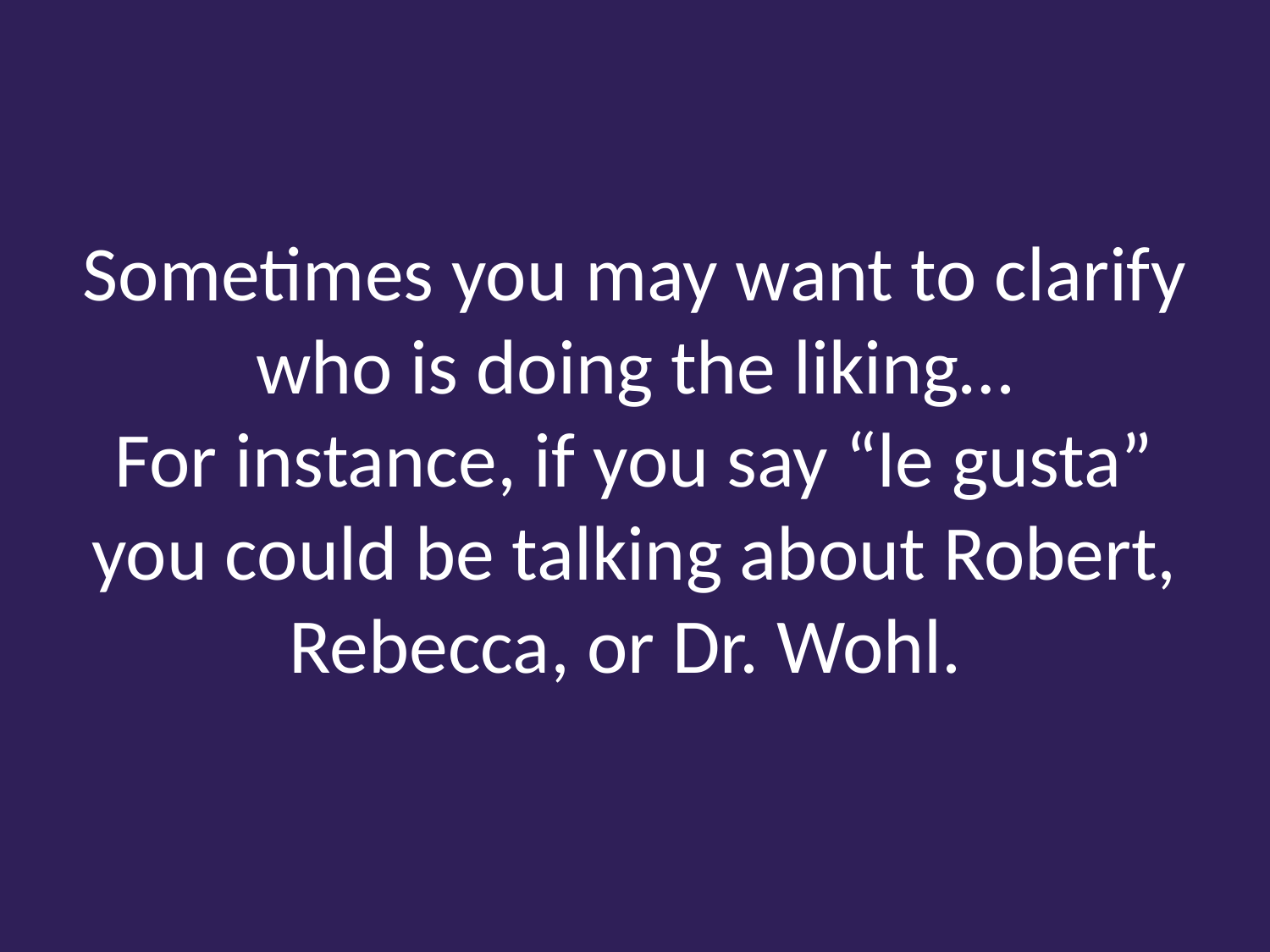

# Sometimes you may want to clarify who is doing the liking… For instance, if you say “le gusta” you could be talking about Robert, Rebecca, or Dr. Wohl.